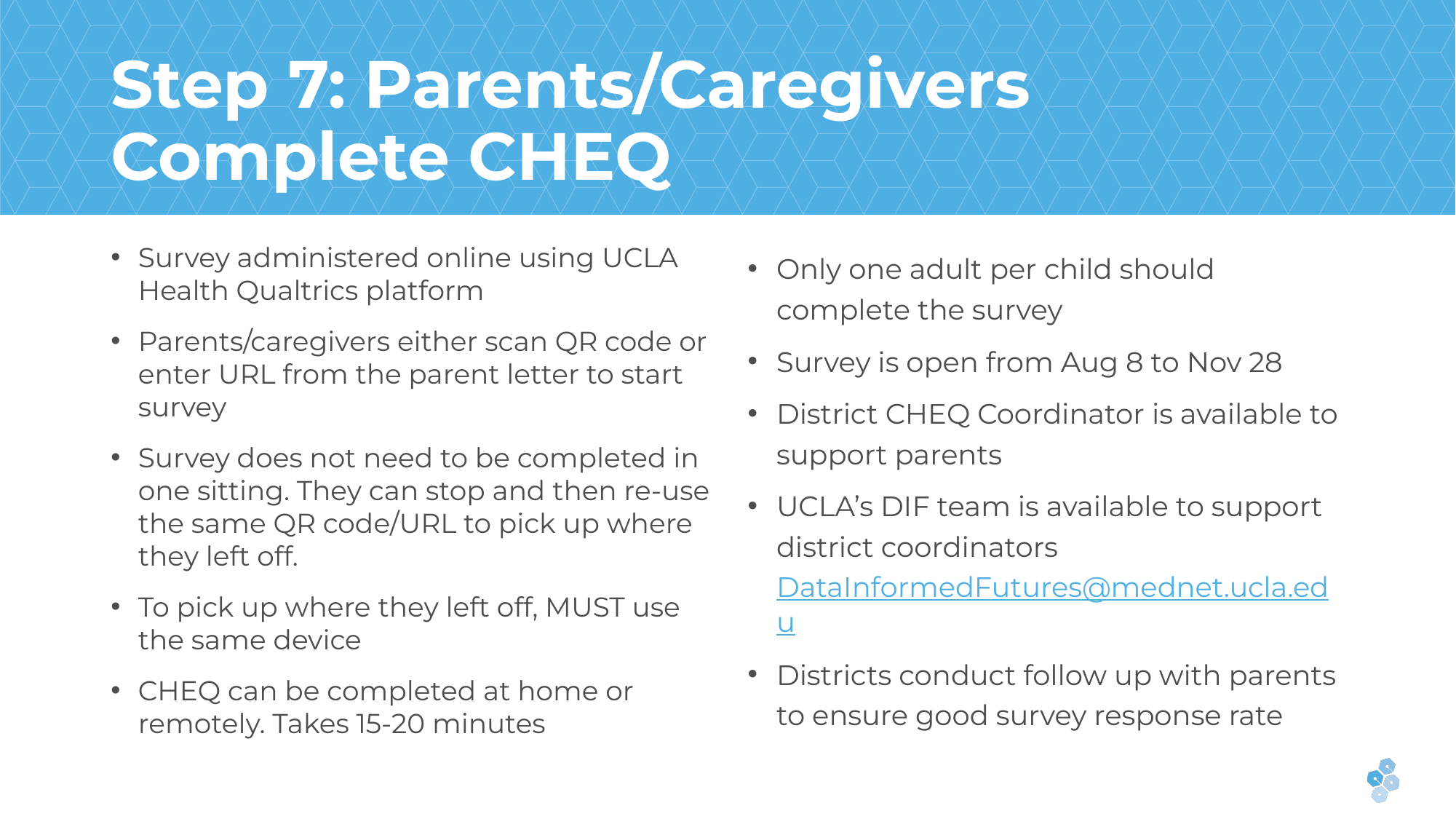

# Step 7: Parents/Caregivers Complete CHEQ
Survey administered online using UCLA Health Qualtrics platform
Parents/caregivers either scan QR code or enter URL from the parent letter to start survey
Survey does not need to be completed in one sitting. They can stop and then re-use the same QR code/URL to pick up where they left off.
To pick up where they left off, MUST use the same device
CHEQ can be completed at home or remotely. Takes 15-20 minutes

Only one adult per child should complete the survey
Survey is open from Aug 8 to Nov 28
District CHEQ Coordinator is available to support parents
UCLA’s DIF team is available to support district coordinators DataInformedFutures@mednet.ucla.edu
Districts conduct follow up with parents to ensure good survey response rate